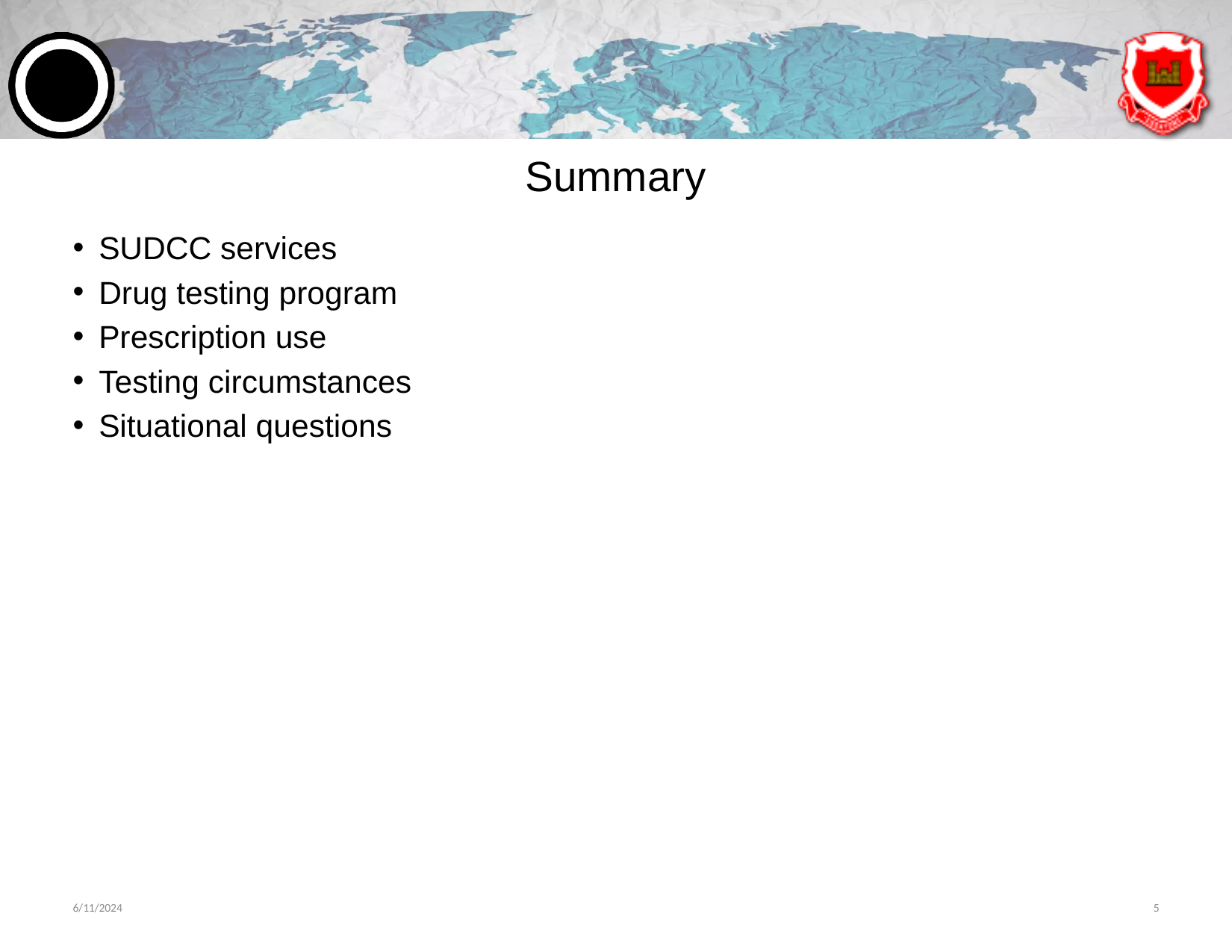

# Summary
SUDCC services
Drug testing program
Prescription use
Testing circumstances
Situational questions
6/11/2024
5